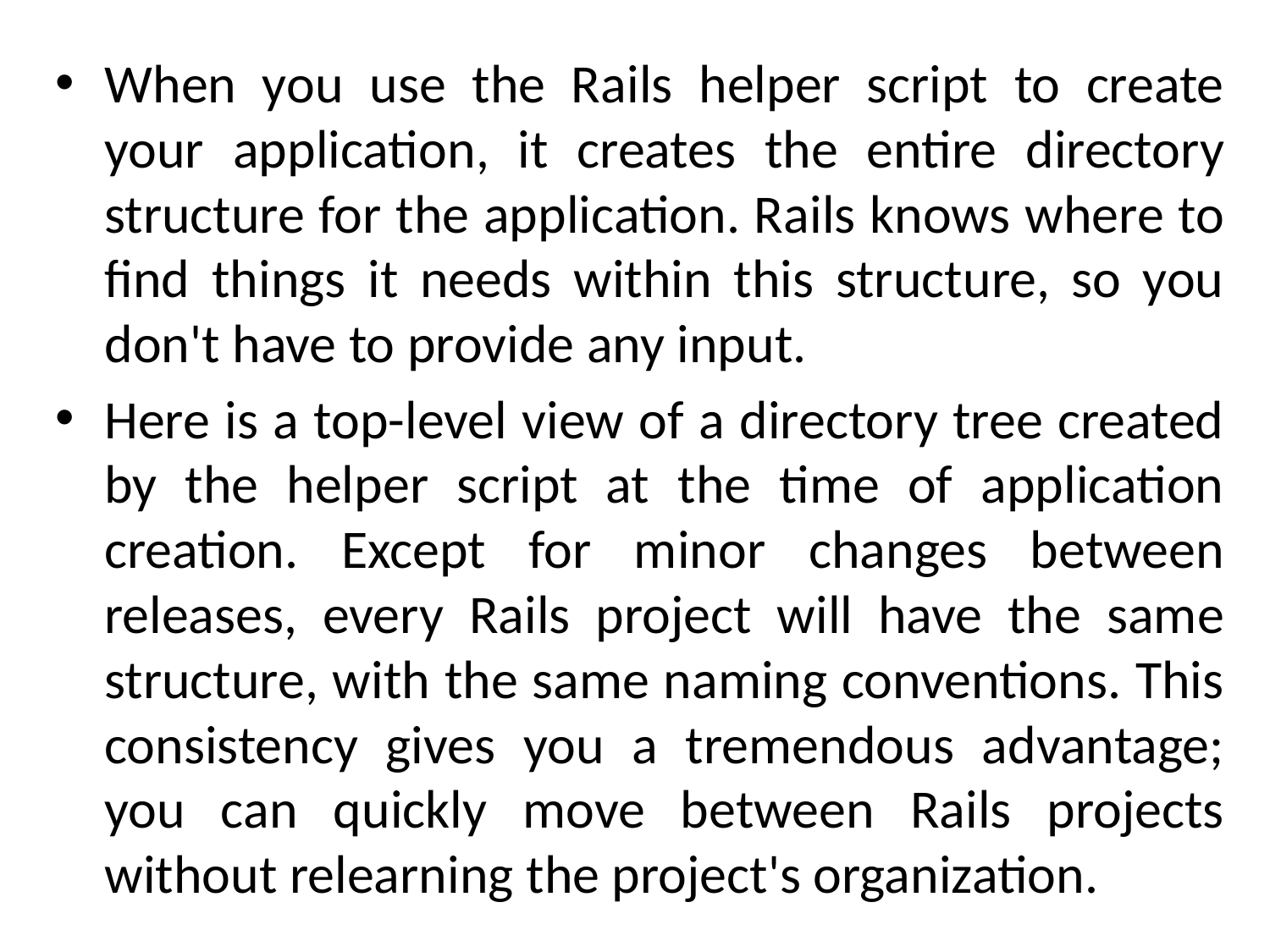

When you use the Rails helper script to create your application, it creates the entire directory structure for the application. Rails knows where to find things it needs within this structure, so you don't have to provide any input.
Here is a top-level view of a directory tree created by the helper script at the time of application creation. Except for minor changes between releases, every Rails project will have the same structure, with the same naming conventions. This consistency gives you a tremendous advantage; you can quickly move between Rails projects without relearning the project's organization.